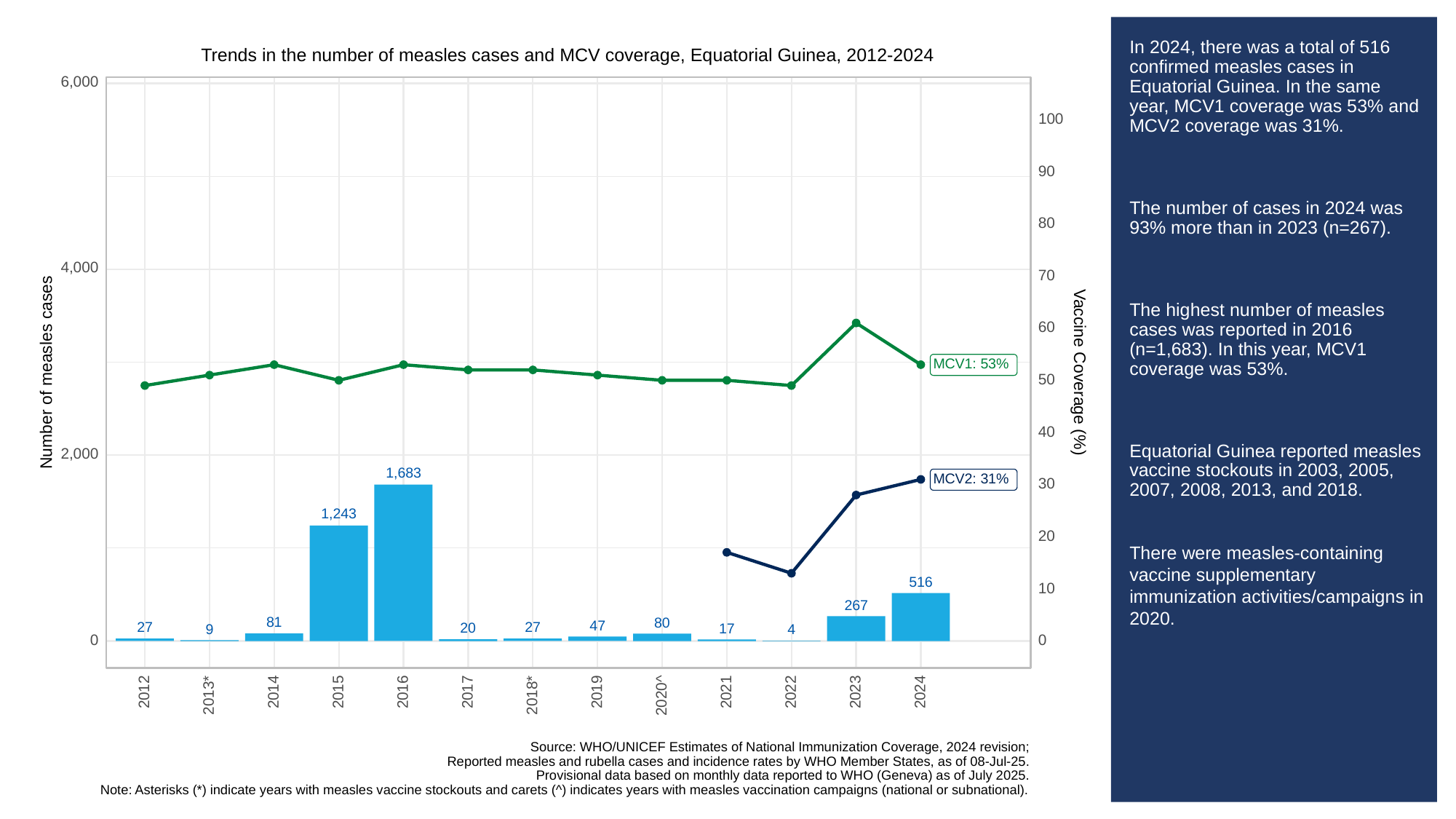

# In 2024, there was a total of 516 confirmed measles cases in Equatorial Guinea. In the same year, MCV1 coverage was 53% and MCV2 coverage was 31%.

The number of cases in 2024 was 93% more than in 2023 (n=267).

The highest number of measles cases was reported in 2016 (n=1,683). In this year, MCV1 coverage was 53%.

Equatorial Guinea reported measles vaccine stockouts in 2003, 2005, 2007, 2008, 2013, and 2018.

There were measles-containing vaccine supplementary immunization activities/campaigns in 2020.

Trends in the number of measles cases and MCV coverage, Equatorial Guinea, 2012-2024
6,000

100
90

80
4,000

70

60

MCV1: 53%

Vaccine Coverage (%)

Number of measles cases

50

40
2,000

1,683

MCV2: 31%

30

1,243

20

516
10

267

81
80
47
27
27
20
17
9
4

0
0

2023
2012
2014
2015
2016
2017
2019
2021
2022
2024
2013*
2018*
2020^
Source: WHO/UNICEF Estimates of National Immunization Coverage, 2024 revision;
Reported measles and rubella cases and incidence rates by WHO Member States, as of 08-Jul-25.
Provisional data based on monthly data reported to WHO (Geneva) as of July 2025.
Note: Asterisks (*) indicate years with measles vaccine stockouts and carets (^) indicates years with measles vaccination campaigns (national or subnational).